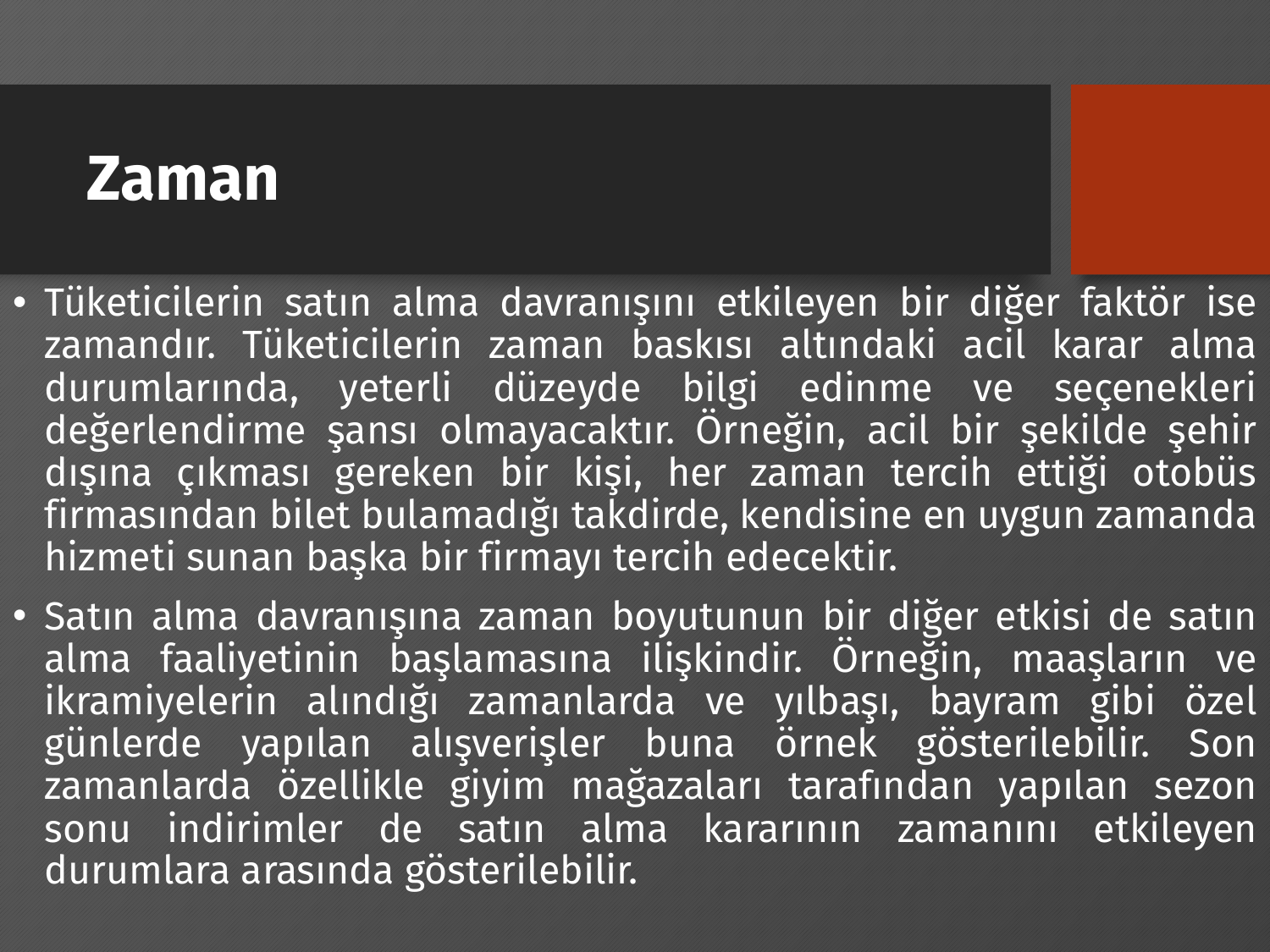

# Zaman
Tüketicilerin satın alma davranışını etkileyen bir diğer faktör ise zamandır. Tüketicilerin zaman baskısı altındaki acil karar alma durumlarında, yeterli düzeyde bilgi edinme ve seçenekleri değerlendirme şansı olmayacaktır. Örneğin, acil bir şekilde şehir dışına çıkması gereken bir kişi, her zaman tercih ettiği otobüs firmasından bilet bulamadığı takdirde, kendisine en uygun zamanda hizmeti sunan başka bir firmayı tercih edecektir.
Satın alma davranışına zaman boyutunun bir diğer etkisi de satın alma faaliyetinin başlamasına ilişkindir. Örneğin, maaşların ve ikramiyelerin alındığı zamanlarda ve yılbaşı, bayram gibi özel günlerde yapılan alışverişler buna örnek gösterilebilir. Son zamanlarda özellikle giyim mağazaları tarafından yapılan sezon sonu indirimler de satın alma kararının zamanını etkileyen durumlara arasında gösterilebilir.